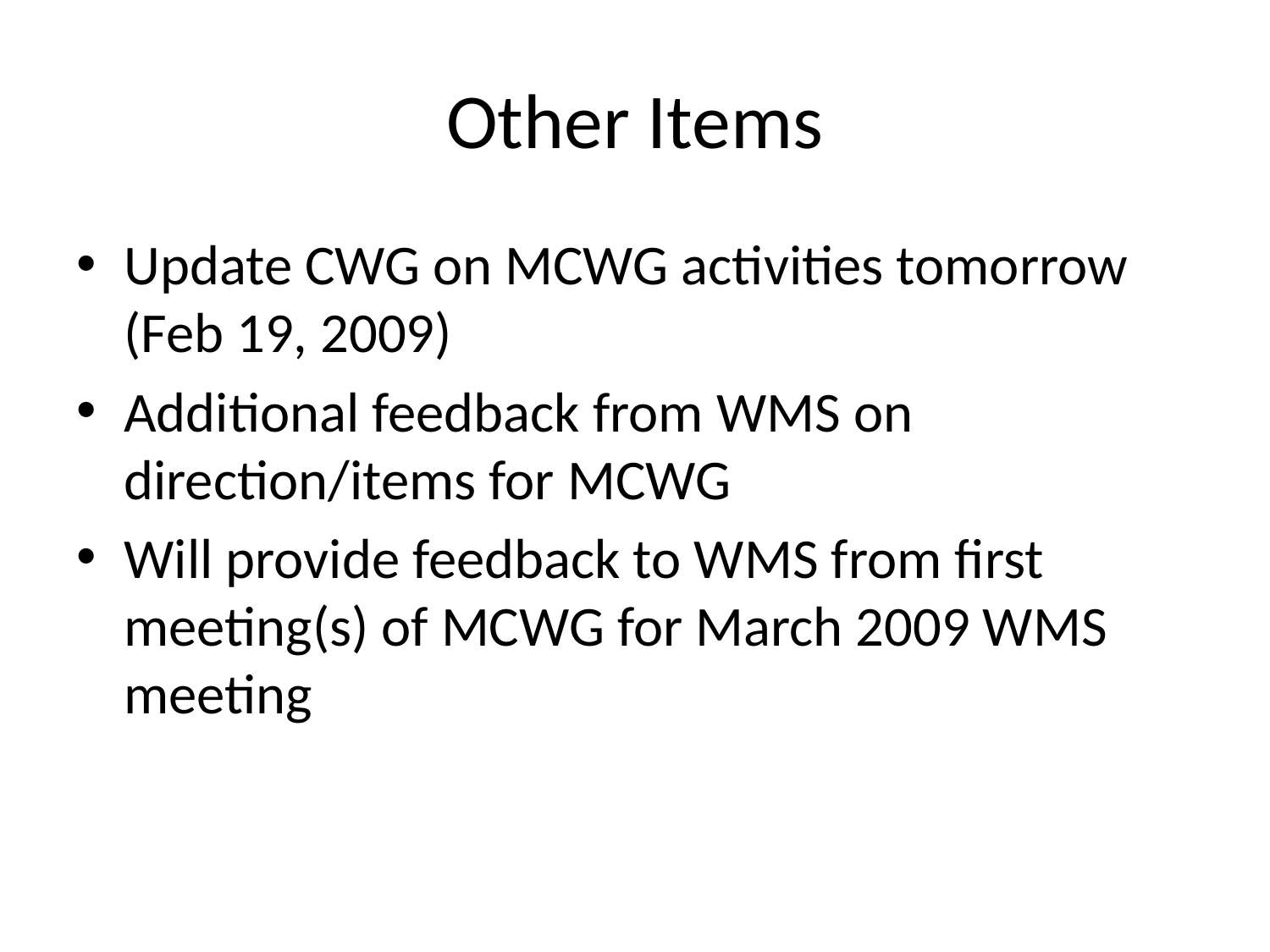

# Other Items
Update CWG on MCWG activities tomorrow (Feb 19, 2009)
Additional feedback from WMS on direction/items for MCWG
Will provide feedback to WMS from first meeting(s) of MCWG for March 2009 WMS meeting